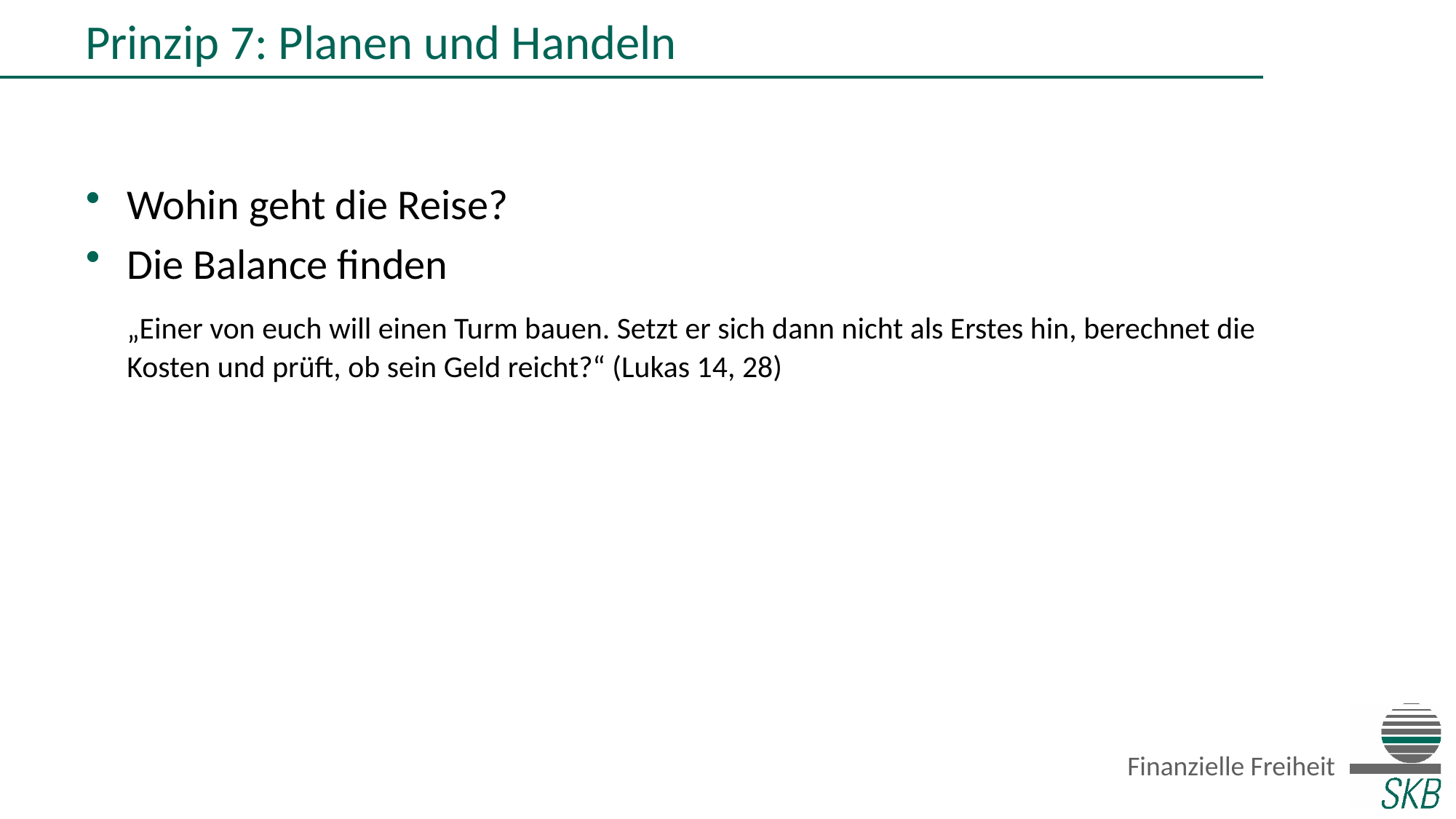

# Prinzip 7: Planen und Handeln
Wohin geht die Reise?
Die Balance finden
	„Einer von euch will einen Turm bauen. Setzt er sich dann nicht als Erstes hin, berechnet die Kosten und prüft, ob sein Geld reicht?“ (Lukas 14, 28)